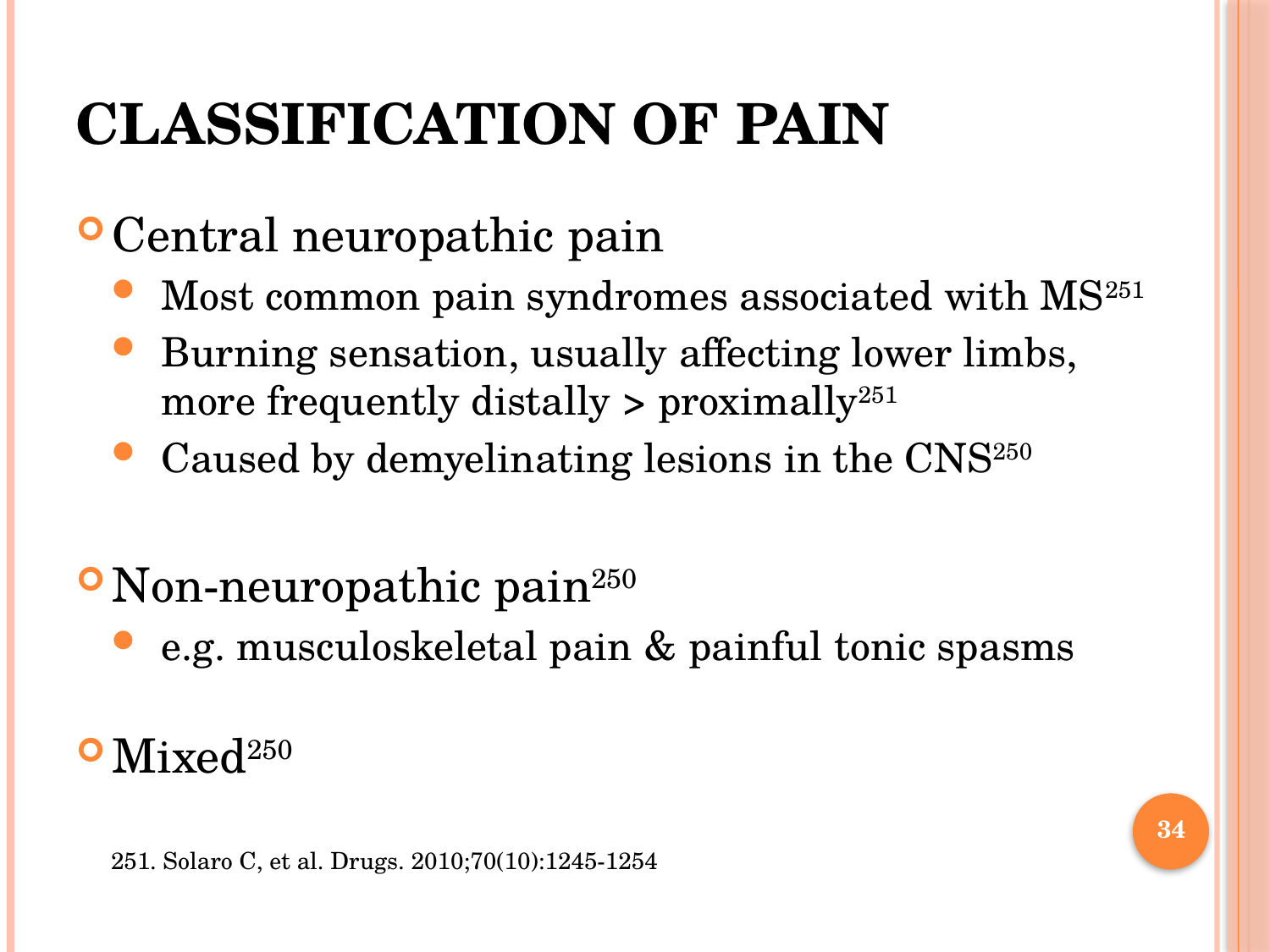

# Classification of pain
Central neuropathic pain
Most common pain syndromes associated with MS251
Burning sensation, usually affecting lower limbs, more frequently distally > proximally251
Caused by demyelinating lesions in the CNS250

Non-neuropathic pain250
e.g. musculoskeletal pain & painful tonic spasms

Mixed250

     251. Solaro C, et al. Drugs. 2010;70(10):1245-1254
34